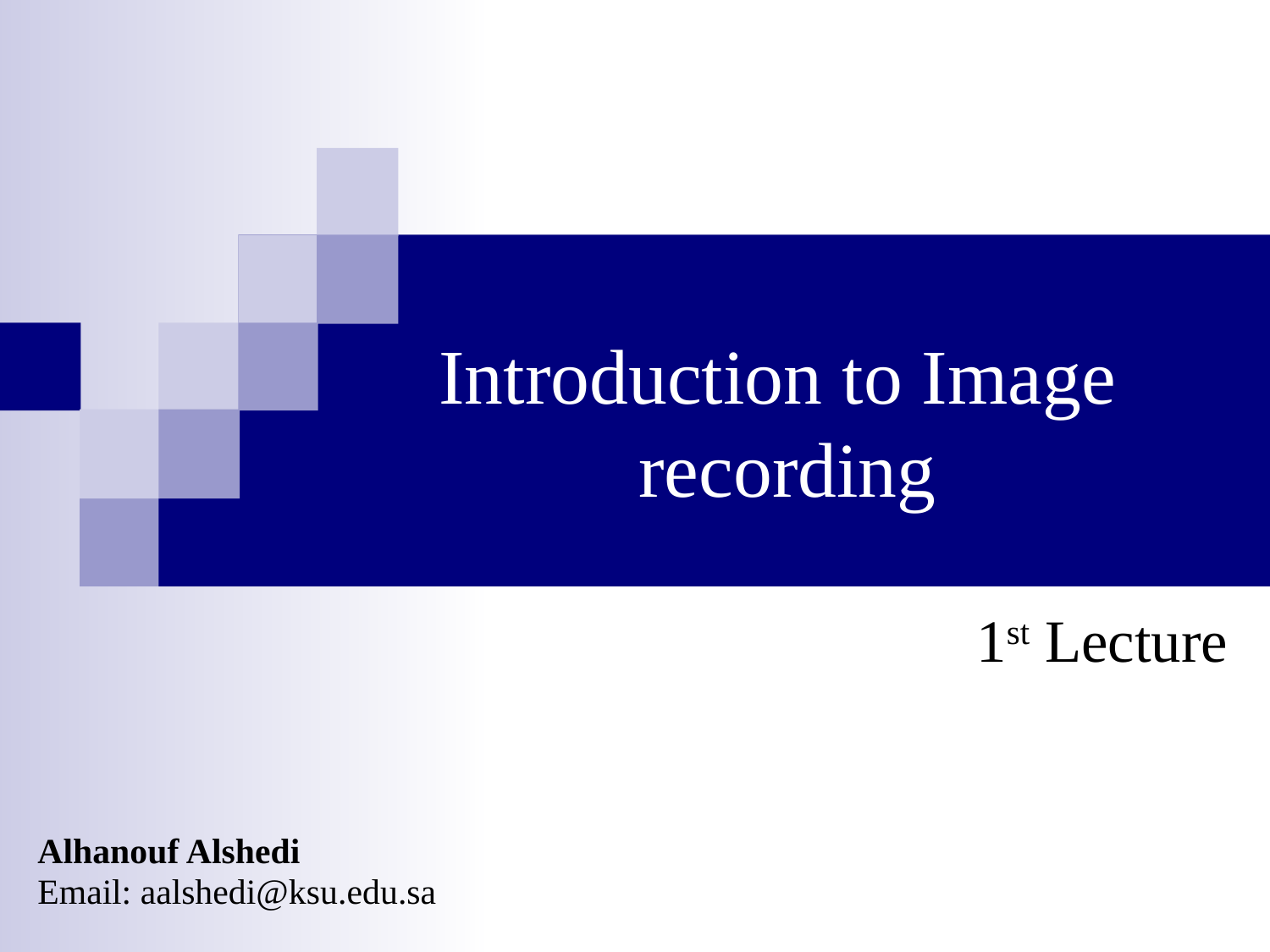

# Introduction to Image recording
1st Lecture

Alhanouf Alshedi
Email: aalshedi@ksu.edu.sa